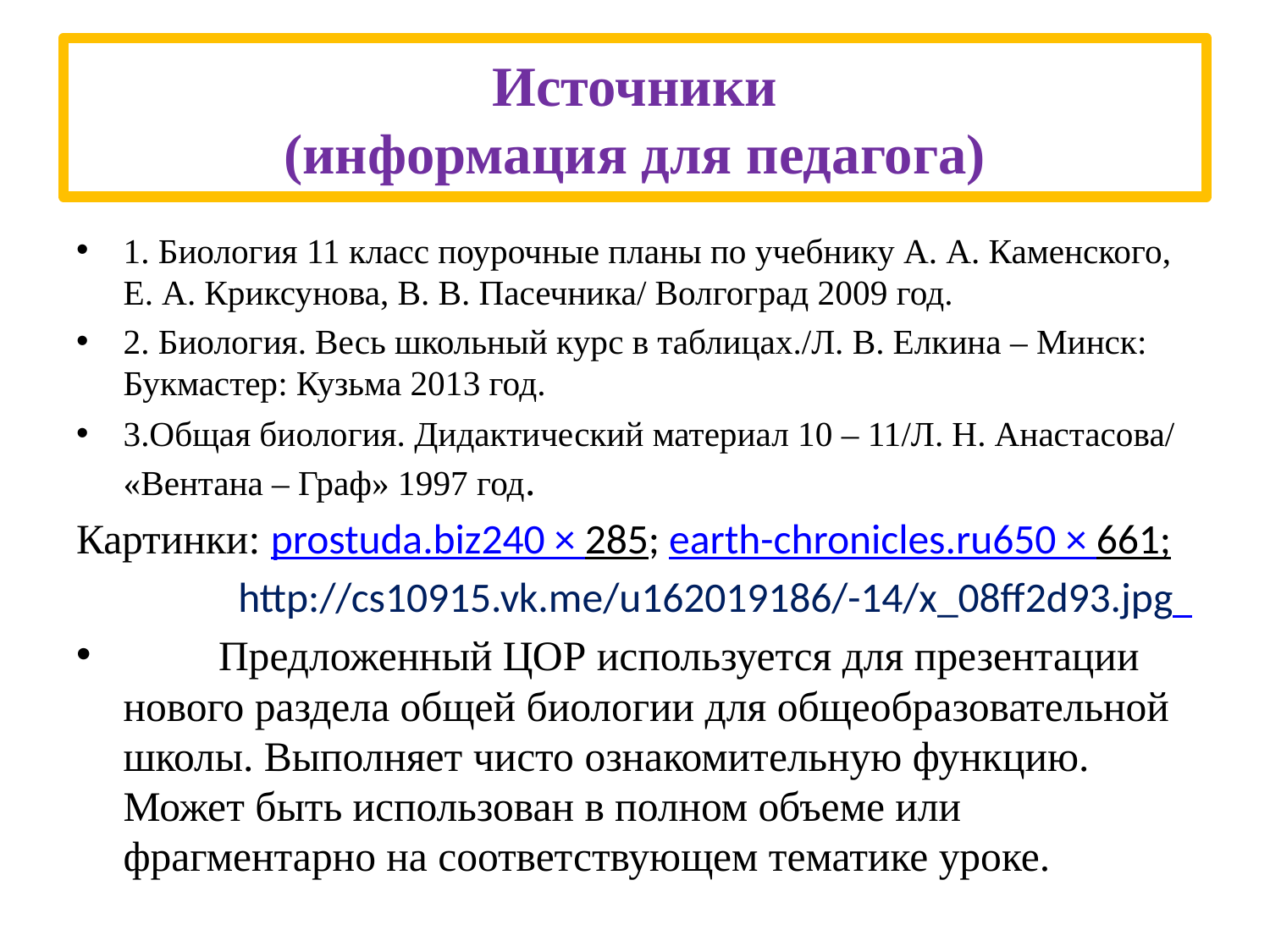

# Источники (информация для педагога)
1. Биология 11 класс поурочные планы по учебнику А. А. Каменского, Е. А. Криксунова, В. В. Пасечника/ Волгоград 2009 год.
2. Биология. Весь школьный курс в таблицах./Л. В. Елкина – Минск: Букмастер: Кузьма 2013 год.
3.Общая биология. Дидактический материал 10 – 11/Л. Н. Анастасова/ «Вентана – Граф» 1997 год.
Картинки: prostuda.biz240 × 285; earth-chronicles.ru650 × 661;
                 http://cs10915.vk.me/u162019186/-14/x_08ff2d93.jpg
         Предложенный ЦОР используется для презентации нового раздела общей биологии для общеобразовательной школы. Выполняет чисто ознакомительную функцию. Может быть использован в полном объеме или фрагментарно на соответствующем тематике уроке.